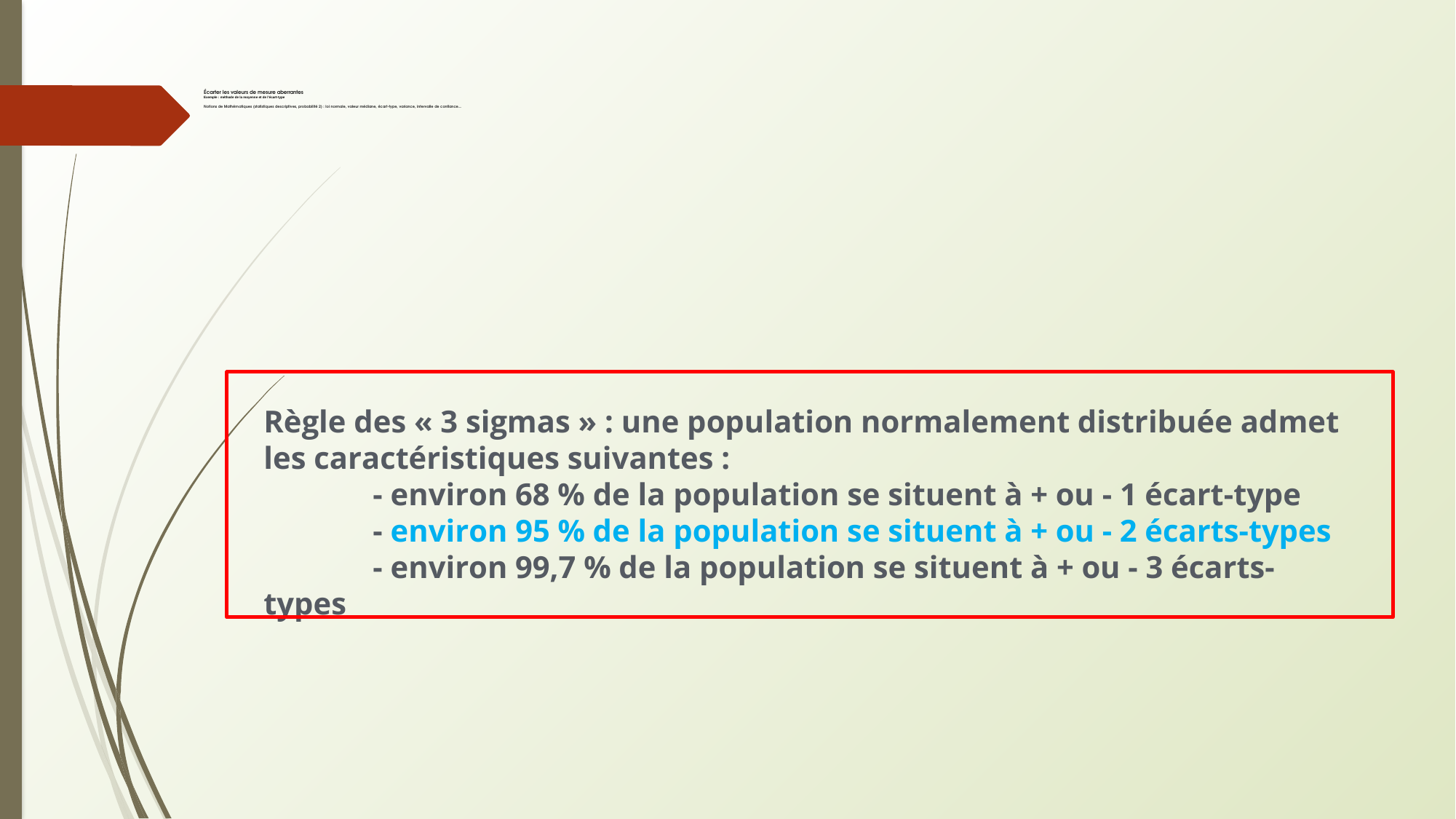

# Écarter les valeurs de mesure aberrantes Exemple : méthode de la moyenne et de l’écart-type Notions de Mathématiques (statistiques descriptives, probabilité 2) : loi normale, valeur médiane, écart-type, variance, intervalle de confiance…

Règle des « 3 sigmas » : une population normalement distribuée admet les caractéristiques suivantes :
	- environ 68 % de la population se situent à + ou - 1 écart-type
	- environ 95 % de la population se situent à + ou - 2 écarts-types
	- environ 99,7 % de la population se situent à + ou - 3 écarts-types